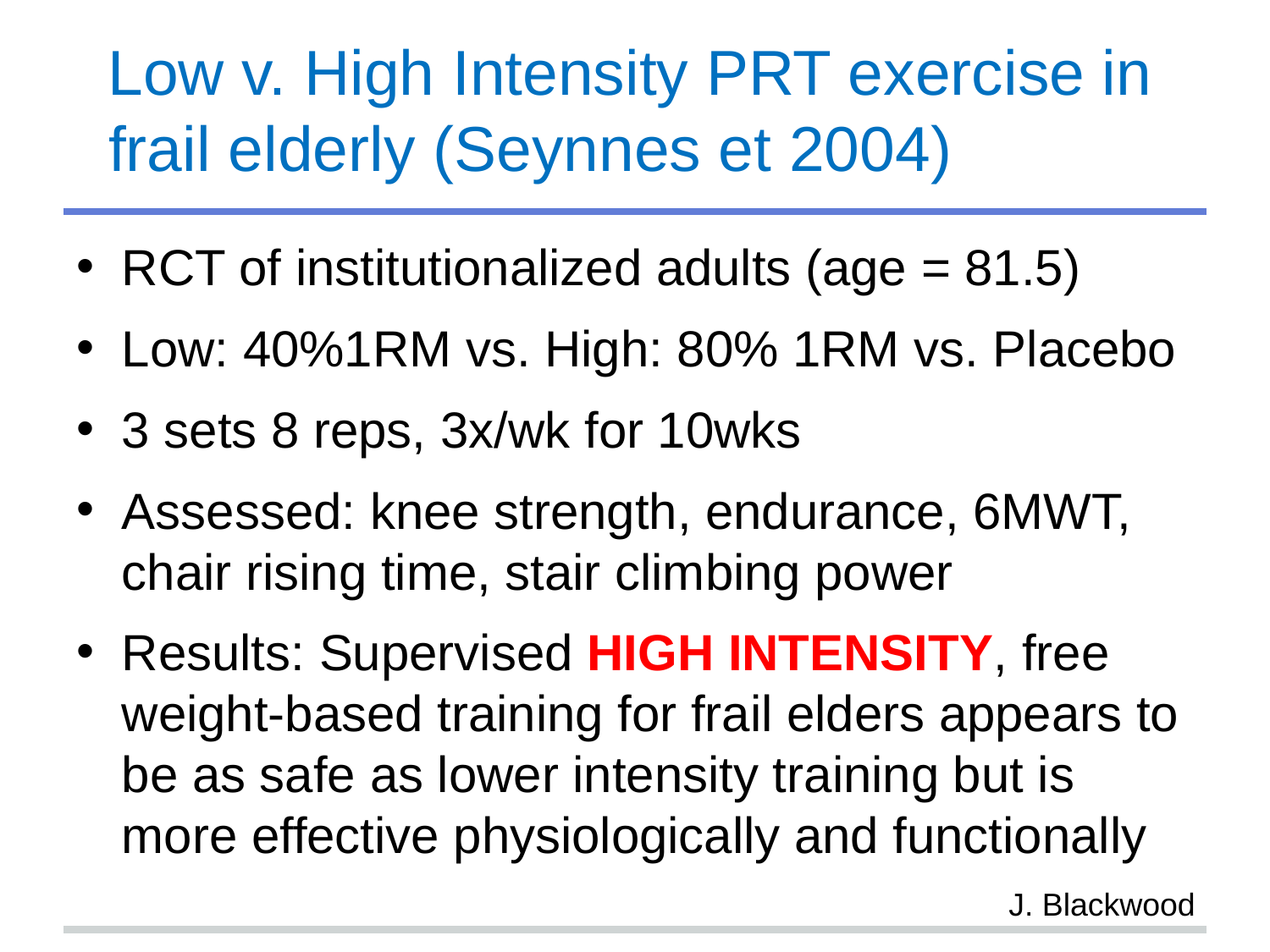

# Low v. High Intensity PRT exercise in frail elderly (Seynnes et 2004)
RCT of institutionalized adults (age = 81.5)
Low: 40%1RM vs. High: 80% 1RM vs. Placebo
3 sets 8 reps, 3x/wk for 10wks
Assessed: knee strength, endurance, 6MWT, chair rising time, stair climbing power
Results: Supervised HIGH INTENSITY, free weight-based training for frail elders appears to be as safe as lower intensity training but is more effective physiologically and functionally
J. Blackwood